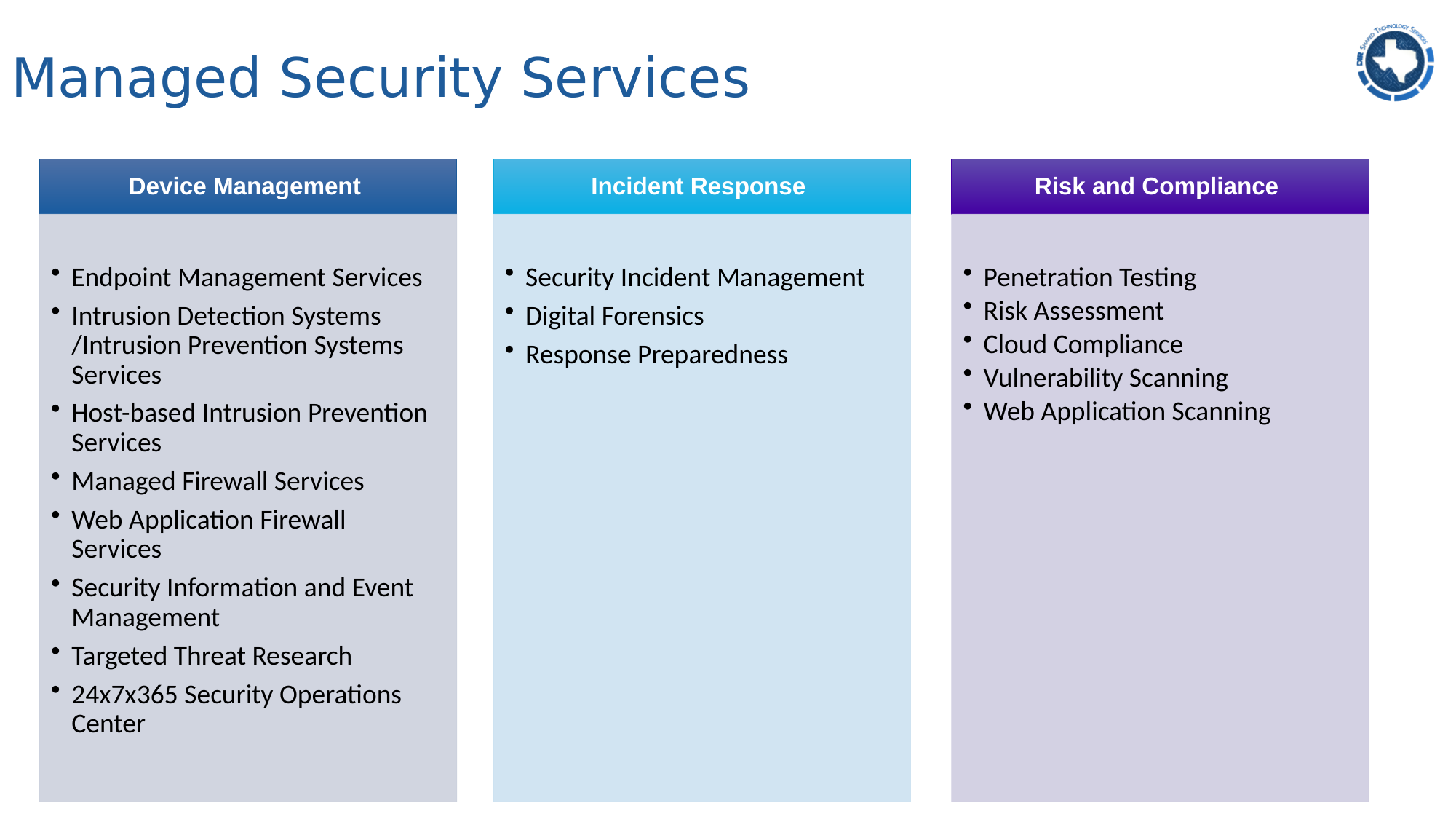

# Managed Security Services
Device Management

Endpoint Management Services
Intrusion Detection Systems /Intrusion Prevention Systems Services
Host-based Intrusion Prevention Services
Managed Firewall Services
Web Application Firewall Services
Security Information and Event Management
Targeted Threat Research
24x7x365 Security Operations Center

Incident Response

Security Incident Management
Digital Forensics
Response Preparedness

Risk and Compliance

Penetration Testing
Risk Assessment
Cloud Compliance
Vulnerability Scanning
Web Application Scanning